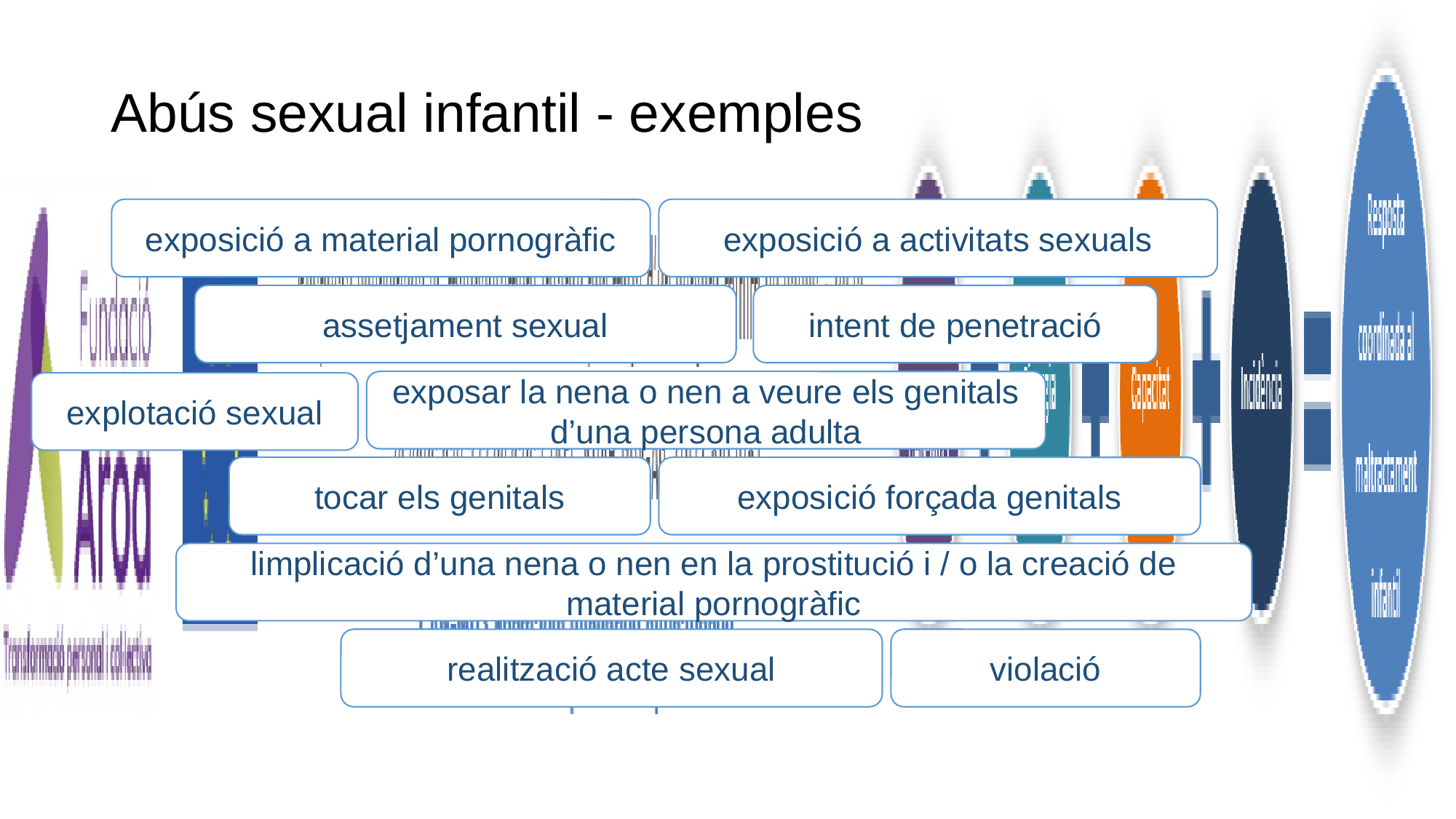

# Abús sexual infantil - exemples
exposició a material pornogràfic
exposició a activitats sexuals
assetjament sexual
intent de penetració
exposar la nena o nen a veure els genitals d’una persona adulta
explotació sexual
tocar els genitals
exposició forçada genitals
limplicació d’una nena o nen en la prostitució i / o la creació de material pornogràfic
realització acte sexual
violació